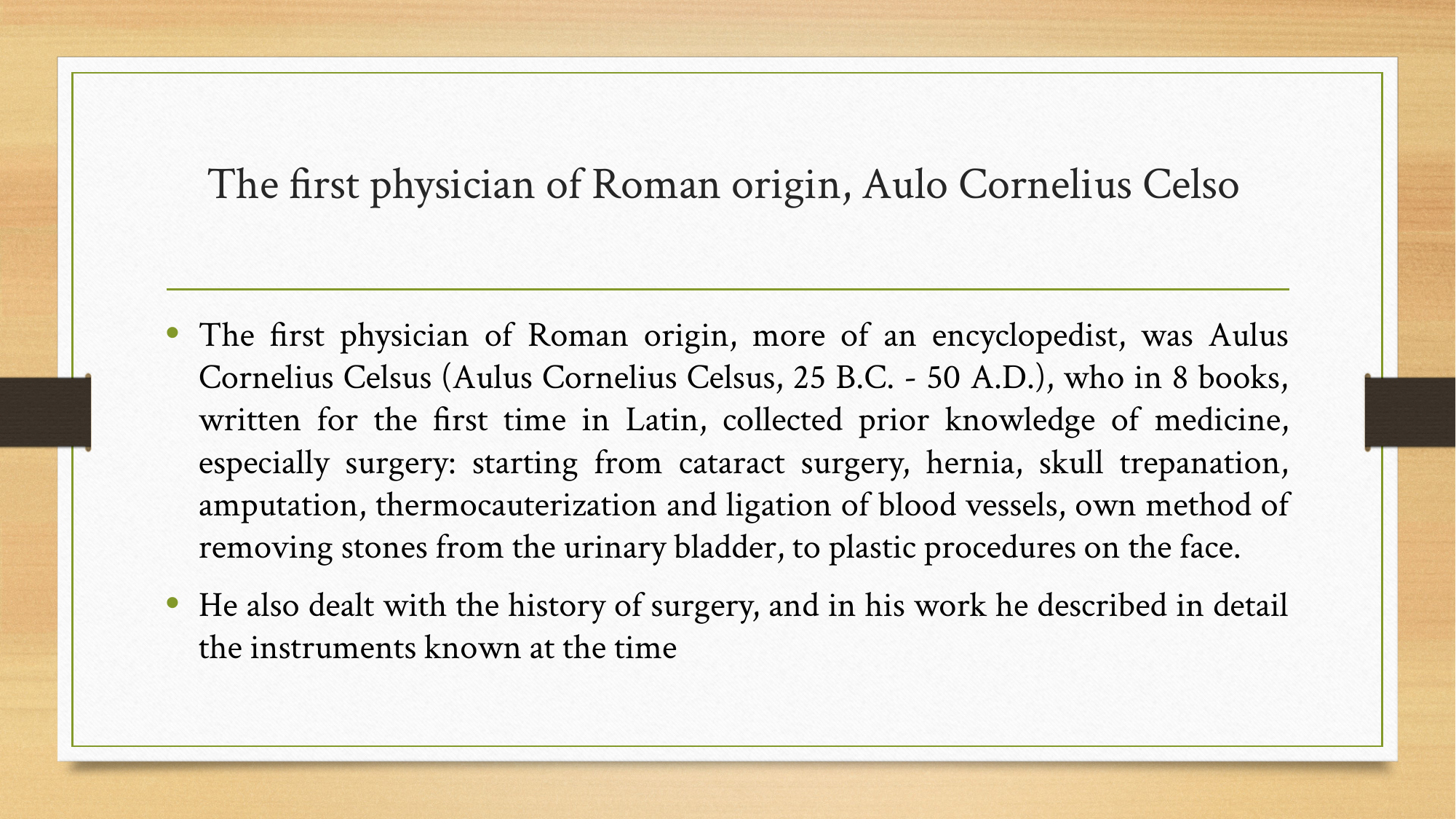

# The first physician of Roman origin, Aulo Cornelius Celso
The first physician of Roman origin, more of an encyclopedist, was Aulus Cornelius Celsus (Aulus Cornelius Celsus, 25 B.C. - 50 A.D.), who in 8 books, written for the first time in Latin, collected prior knowledge of medicine, especially surgery: starting from cataract surgery, hernia, skull trepanation, amputation, thermocauterization and ligation of blood vessels, own method of removing stones from the urinary bladder, to plastic procedures on the face.
He also dealt with the history of surgery, and in his work he described in detail the instruments known at the time